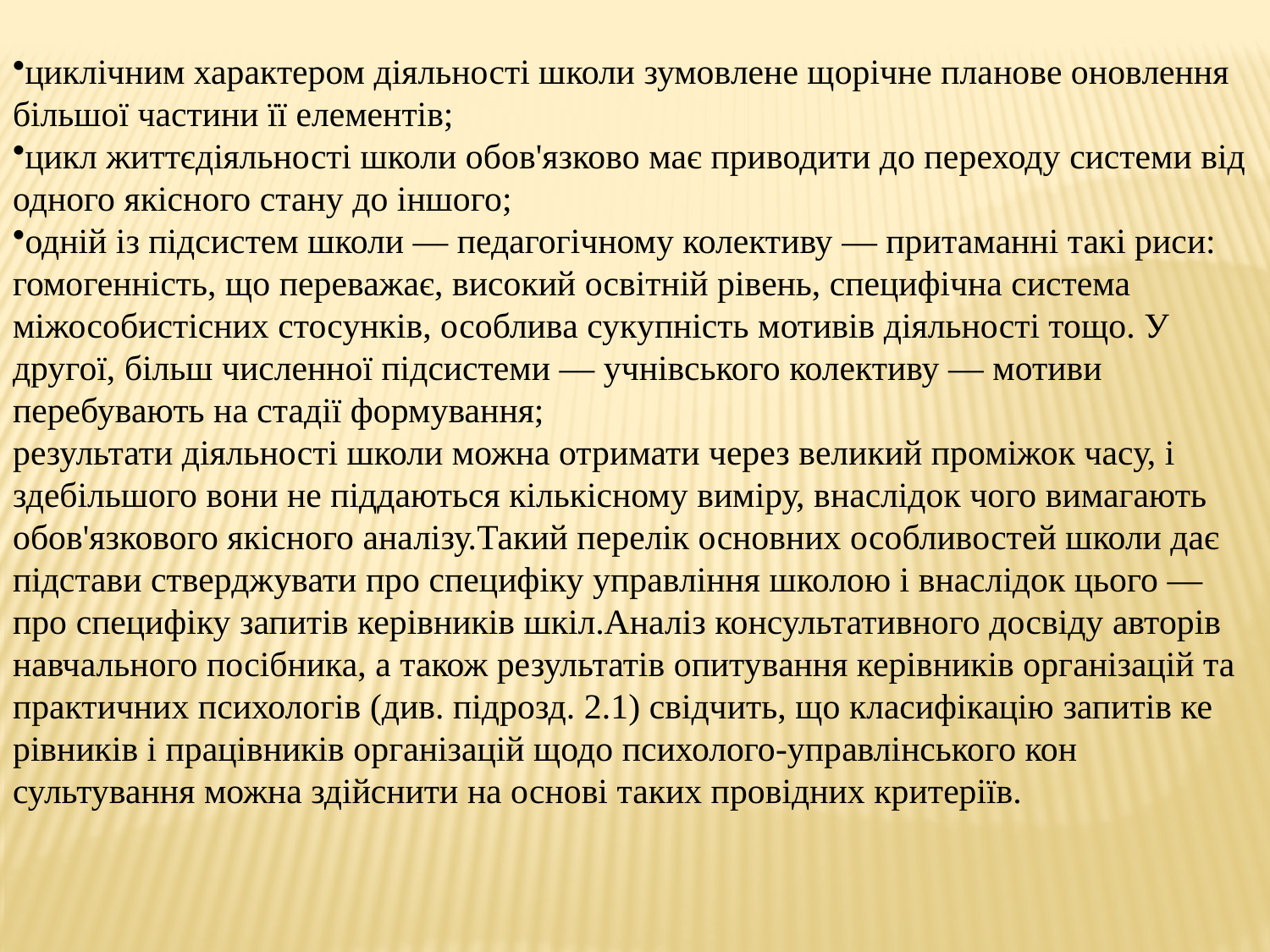

циклічним характером діяльності школи зумовлене щорічне пла­нове оновлення більшої частини її елементів;
цикл життєдіяльності школи обов'язково має приводити до пе­реходу системи від одного якісного стану до іншого;
одній із підсистем школи — педагогічному колективу — прита­манні такі риси: гомогенність, що переважає, високий освітній рівень, специфічна система міжособистісних стосунків, особлива сукупність мотивів діяльності тощо. У другої, більш численної підсистеми — учнівського колективу — мотиви перебувають на стадії формування;
результати діяльності школи можна отримати через великий про­міжок часу, і здебільшого вони не піддаються кількісному виміру, внаслідок чого вимагають обов'язкового якісного аналізу.Такий перелік основних особливостей школи дає підстави ствер­джувати про специфіку управління школою і внаслідок цього — про специфіку запитів керівників шкіл.Аналіз консультативного досвіду авторів навчального посібника, а також результатів опитування керівників організацій та практичних психологів (див. підрозд. 2.1) свідчить, що класифікацію запитів ке­рівників і працівників організацій щодо психолого-управлінського кон­сультування можна здійснити на основі таких провідних критеріїв.